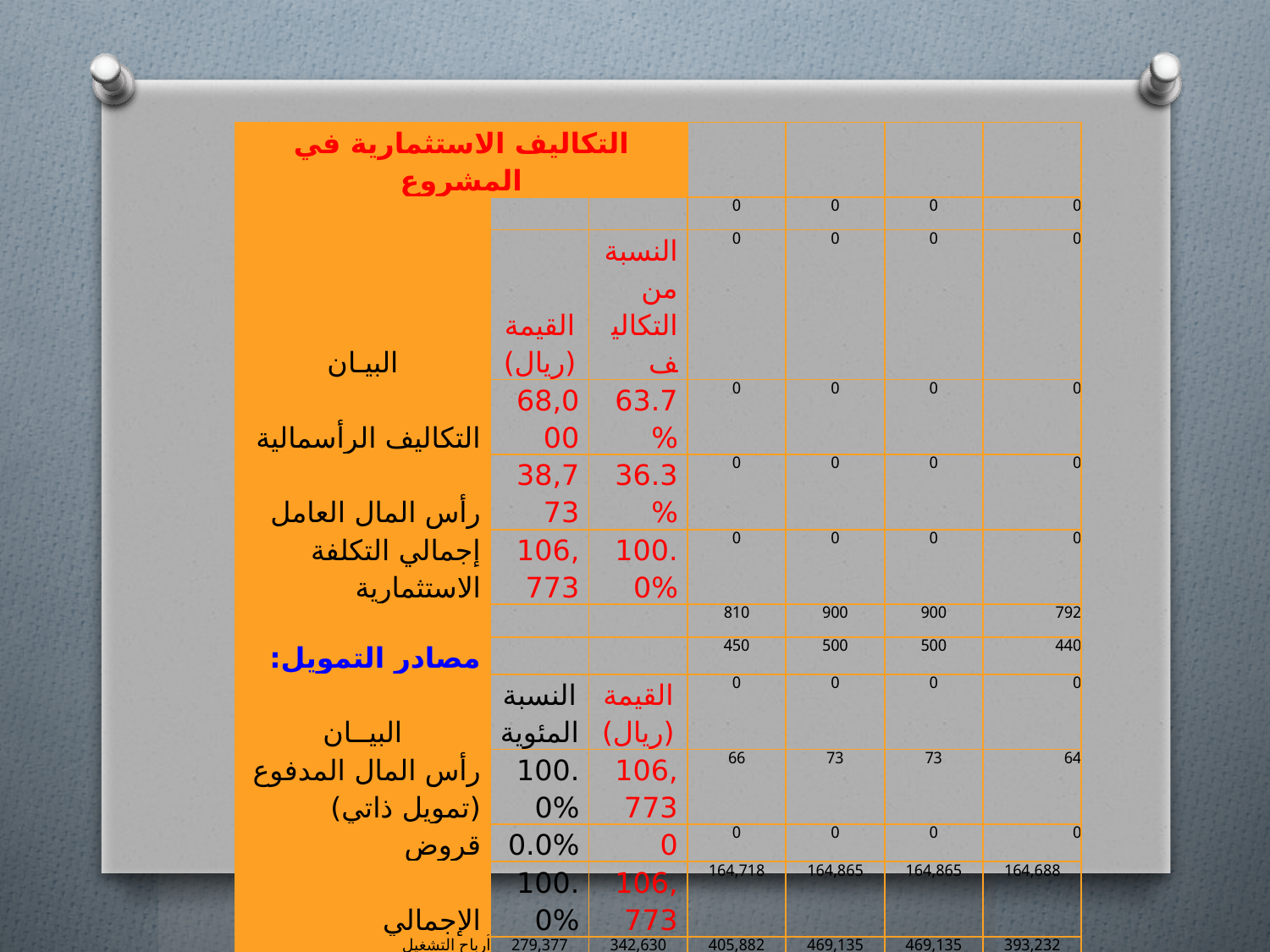

| التكاليف الاستثمارية في المشروع |  |  |  |  |  |  |
| --- | --- | --- | --- | --- | --- | --- |
|  |  |  | 0 | 0 | 0 | 0 |
| البيـان | القيمة (ريال) | النسبة من التكاليف | 0 | 0 | 0 | 0 |
| التكاليف الرأسمالية | 68,000 | 63.7% | 0 | 0 | 0 | 0 |
| رأس المال العامل | 38,773 | 36.3% | 0 | 0 | 0 | 0 |
| إجمالي التكلفة الاستثمارية | 106,773 | 100.0% | 0 | 0 | 0 | 0 |
|  |  |  | 810 | 900 | 900 | 792 |
| مصادر التمويل: |  |  | 450 | 500 | 500 | 440 |
| البيــان | النسبة المئوية | القيمة (ريال) | 0 | 0 | 0 | 0 |
| رأس المال المدفوع (تمويل ذاتي) | 100.0% | 106,773 | 66 | 73 | 73 | 64 |
| قروض | 0.0% | 0 | 0 | 0 | 0 | 0 |
| الإجمالي | 100.0% | 106,773 | 164,718 | 164,865 | 164,865 | 164,688 |
| أرباح التشغيل | 279,377 | 342,630 | 405,882 | 469,135 | 469,135 | 393,232 |
| الزكاة | 6,984 | 8,566 | 10,147 | 11,728 | 11,728 | 9,831 |
| صافي الأرباح | 272,392 | 334,064 | 395,735 | 457,407 | 457,407 | 383,401 |